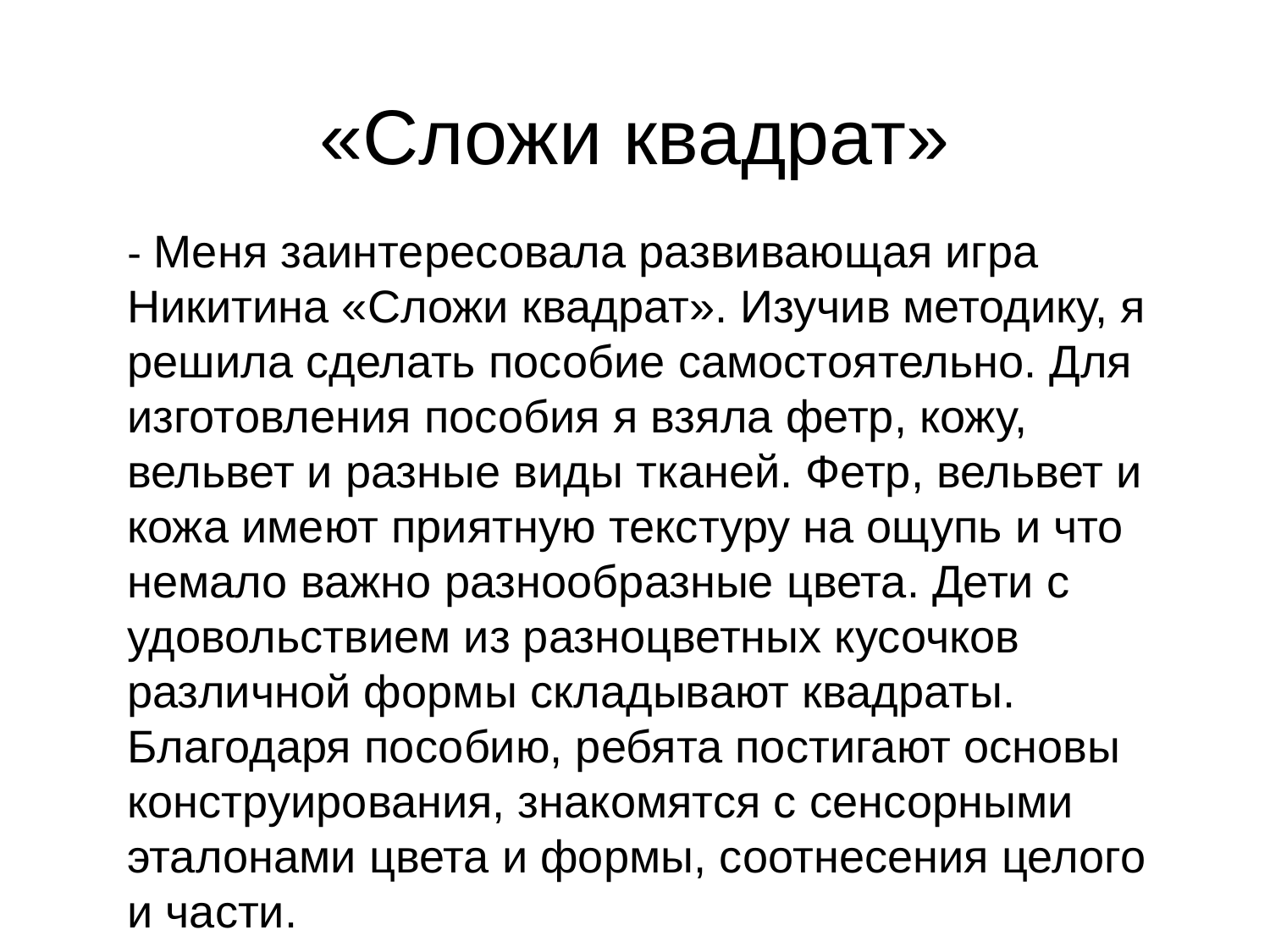

# «Сложи квадрат»
- Меня заинтересовала развивающая игра Никитина «Сложи квадрат». Изучив методику, я решила сделать пособие самостоятельно. Для изготовления пособия я взяла фетр, кожу, вельвет и разные виды тканей. Фетр, вельвет и кожа имеют приятную текстуру на ощупь и что немало важно разнообразные цвета. Дети с удовольствием из разноцветных кусочков различной формы складывают квадраты. Благодаря пособию, ребята постигают основы конструирования, знакомятся с сенсорными эталонами цвета и формы, соотнесения целого и части.